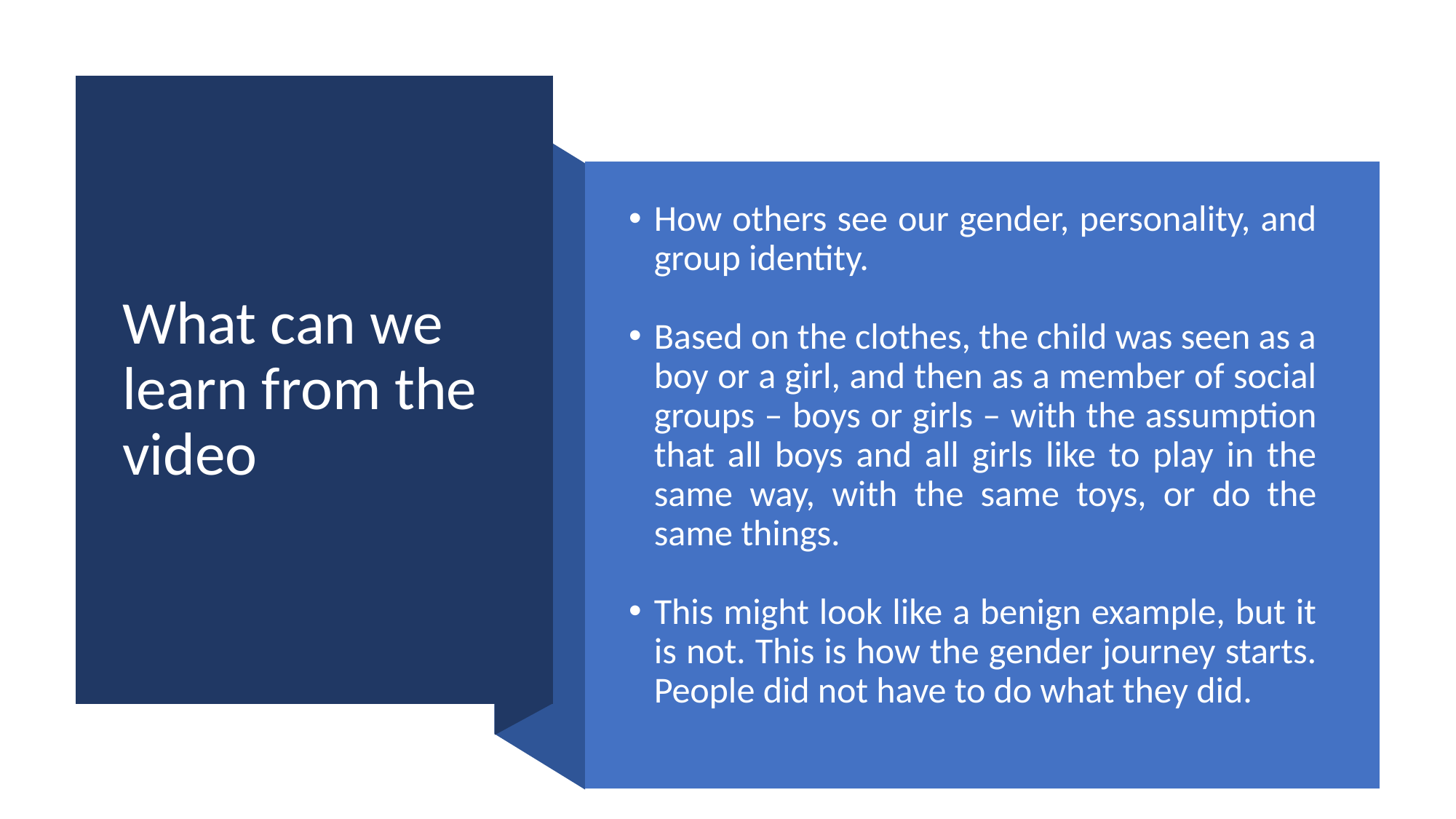

# What can we learn from the video

How others see our gender, personality, and group identity.

Based on the clothes, the child was seen as a boy or a girl, and then as a member of social groups – boys or girls – with the assumption that all boys and all girls like to play in the same way, with the same toys, or do the same things.

This might look like a benign example, but it is not. This is how the gender journey starts. People did not have to do what they did.